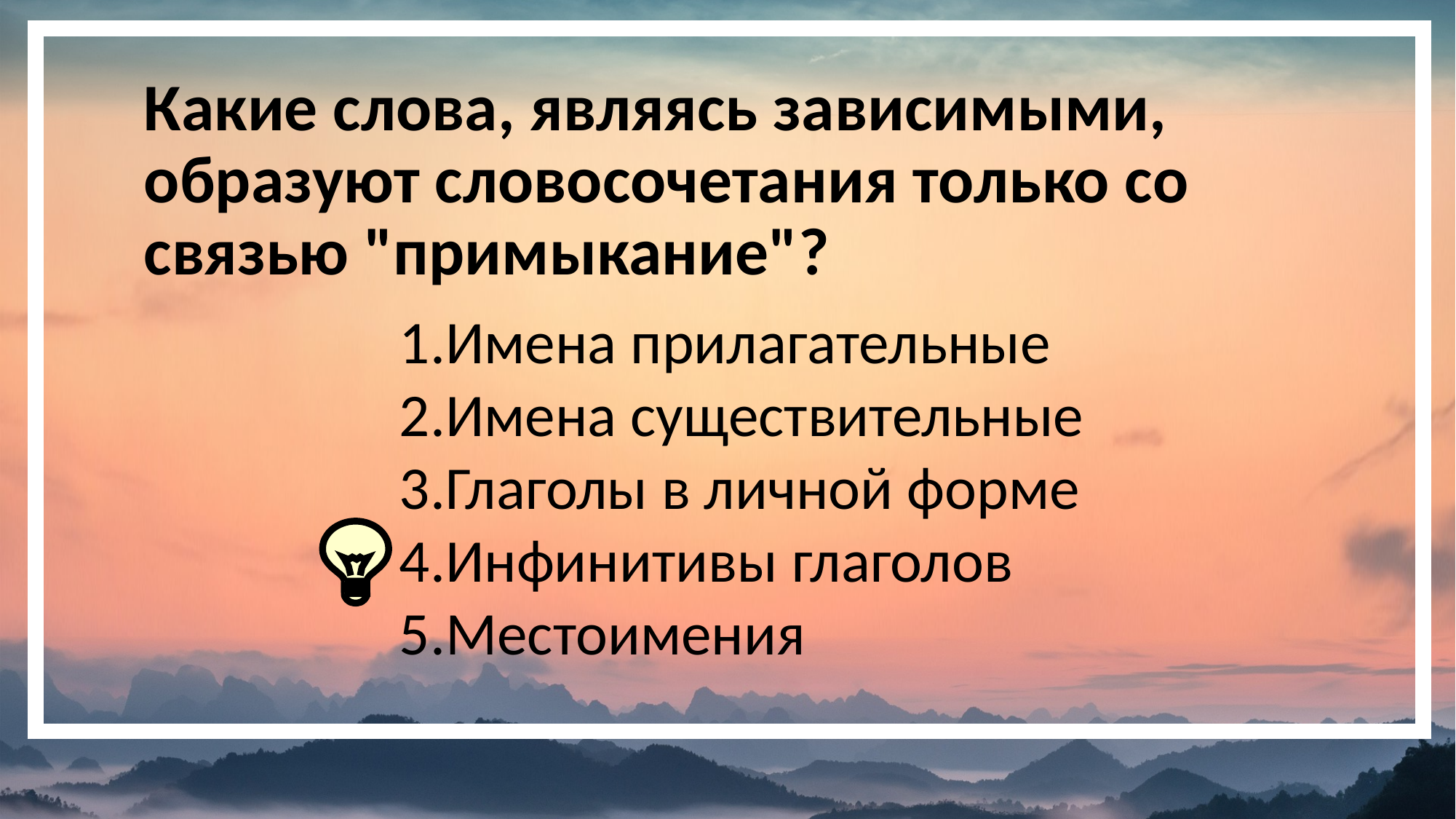

Какие слова, являясь зависимыми, образуют словосочетания только со связью "примыкание"?
1.Имена прилагательные
2.Имена существительные
3.Глаголы в личной форме
4.Инфинитивы глаголов
5.Местоимения